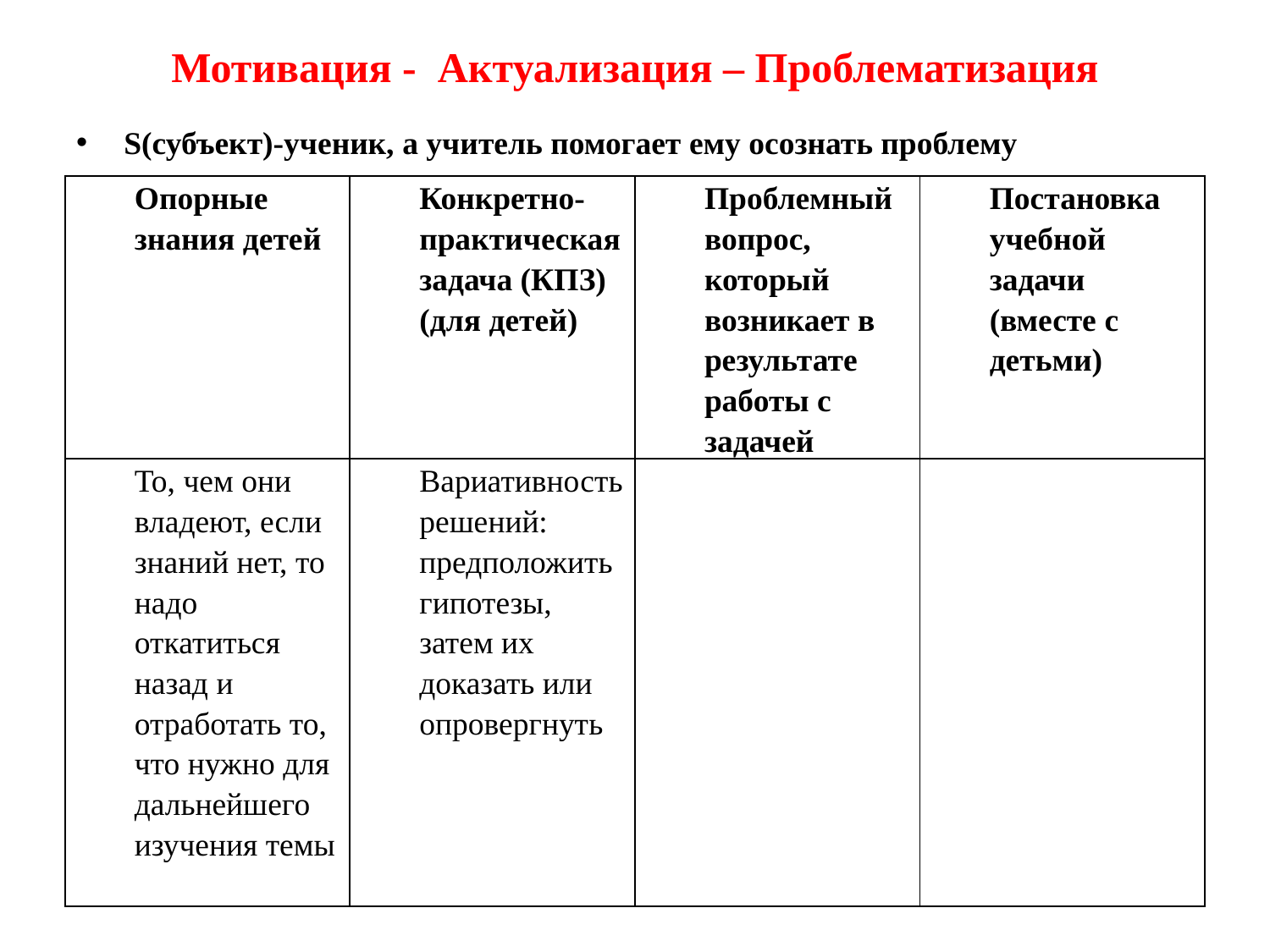

# Мотивация -  Актуализация – Проблематизация
S(субъект)-ученик, а учитель помогает ему осознать проблему
| Опорные знания детей | Конкретно-практическая задача (КПЗ) (для детей) | Проблемный вопрос, который возникает в результате работы с задачей | Постановка учебной задачи (вместе с детьми) |
| --- | --- | --- | --- |
| То, чем они владеют, если знаний нет, то надо откатиться назад и отработать то, что нужно для дальнейшего изучения темы | Вариативность решений: предположить гипотезы, затем их доказать или опровергнуть |  |  |